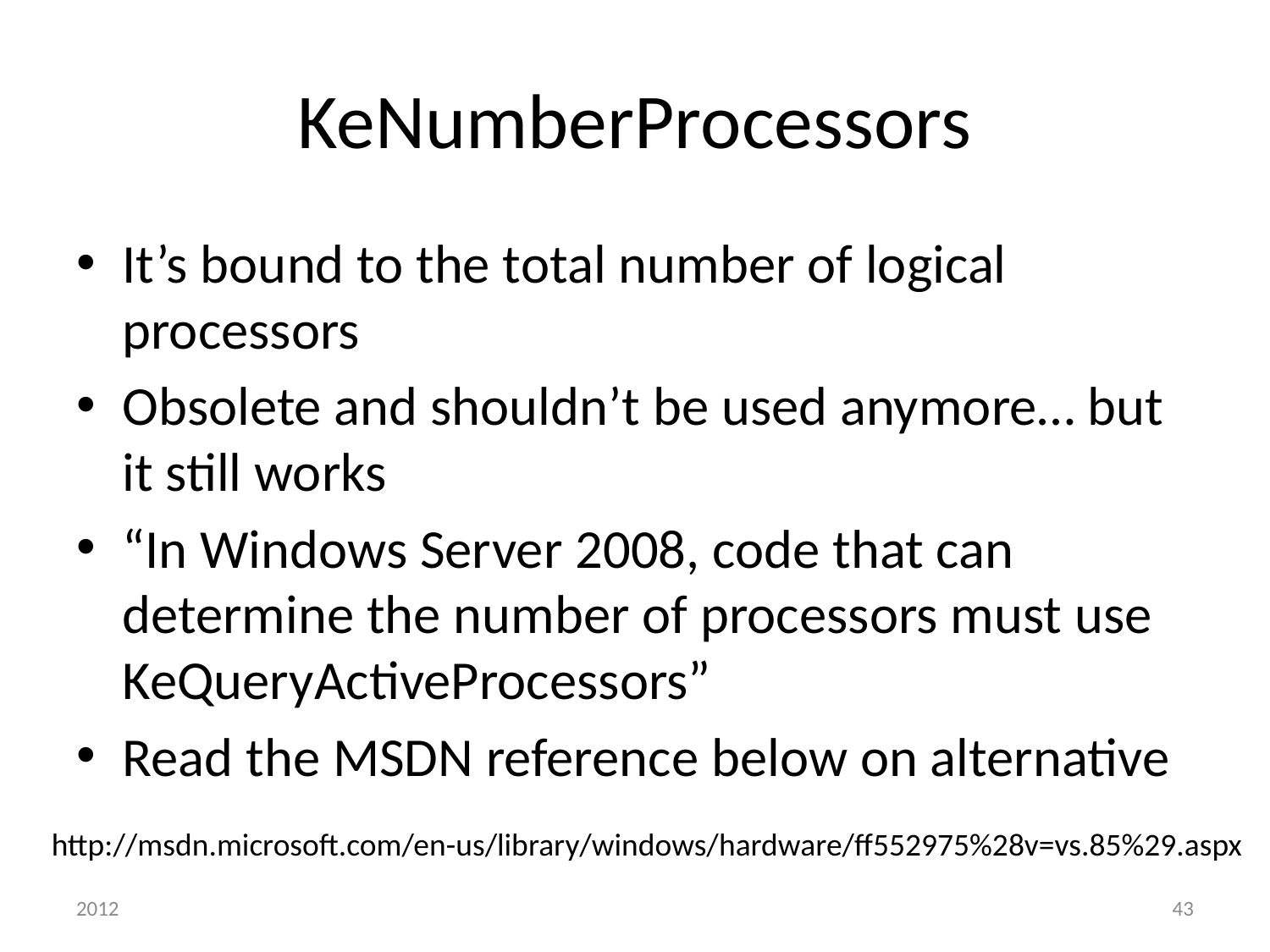

# KeNumberProcessors
It’s bound to the total number of logical processors
Obsolete and shouldn’t be used anymore… but it still works
“In Windows Server 2008, code that can determine the number of processors must use KeQueryActiveProcessors”
Read the MSDN reference below on alternative
http://msdn.microsoft.com/en-us/library/windows/hardware/ff552975%28v=vs.85%29.aspx
2012

43